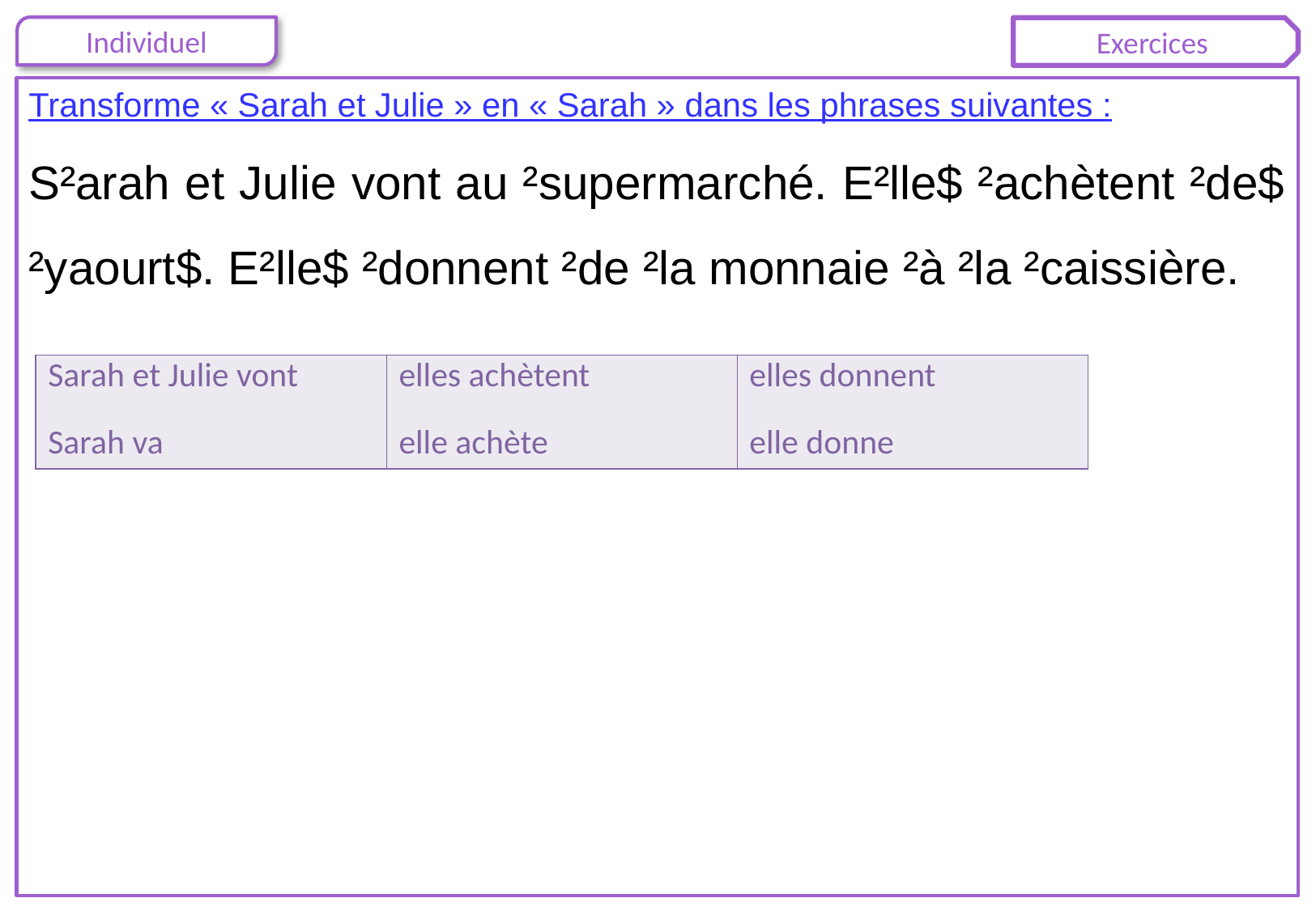

Transforme « Sarah et Julie » en « Sarah » dans les phrases suivantes :
S²arah et Julie vont au ²supermarché. E²lle$ ²achètent ²de$ ²yaourt$. E²lle$ ²donnent ²de ²la monnaie ²à ²la ²caissière.
| Sarah et Julie vont Sarah va | elles achètent elle achète | elles donnent elle donne |
| --- | --- | --- |